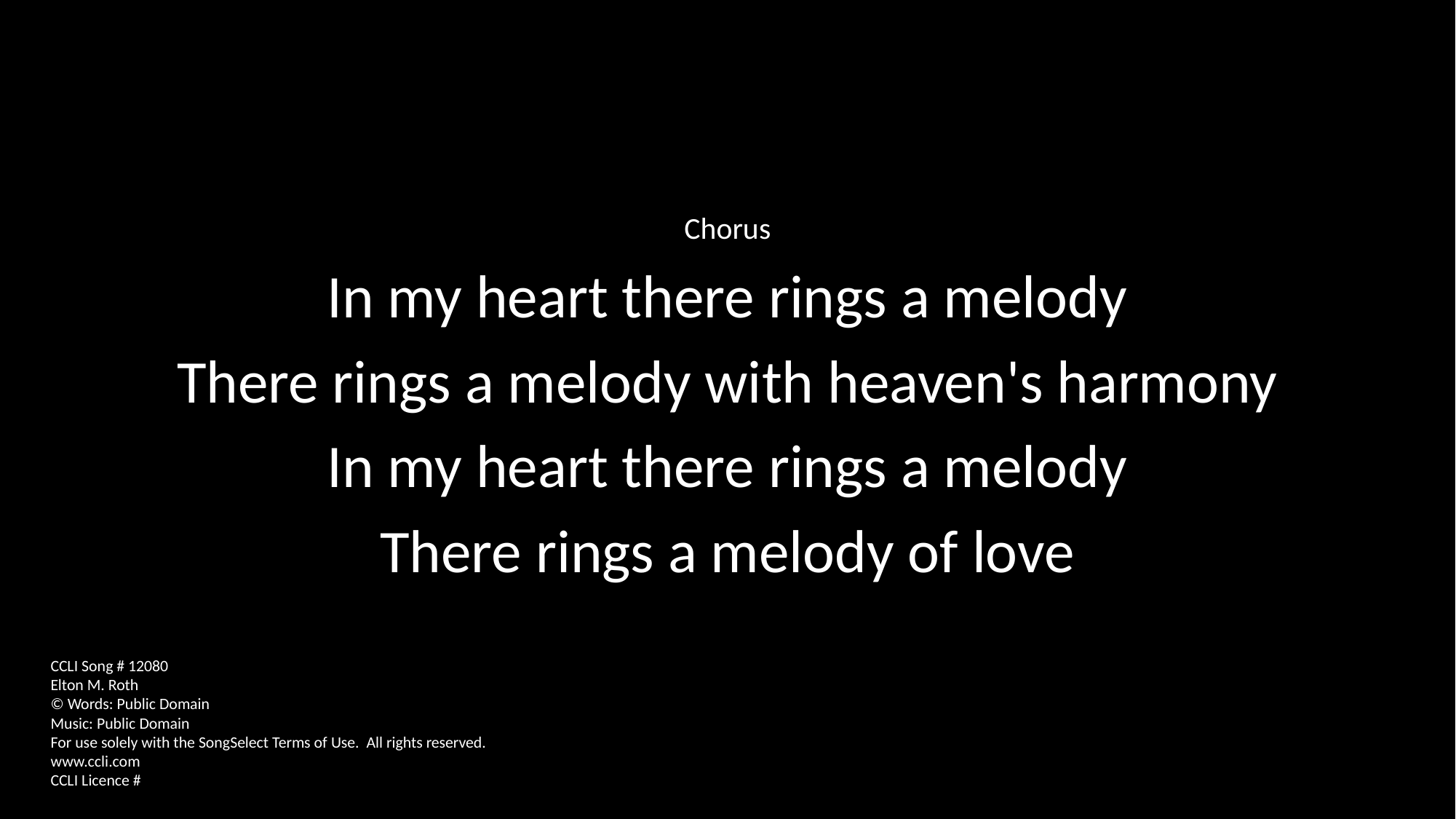

Chorus
In my heart there rings a melody
There rings a melody with heaven's harmony
In my heart there rings a melody
There rings a melody of love
CCLI Song # 12080
Elton M. Roth
© Words: Public Domain
Music: Public Domain
For use solely with the SongSelect Terms of Use.  All rights reserved. www.ccli.com
CCLI Licence #